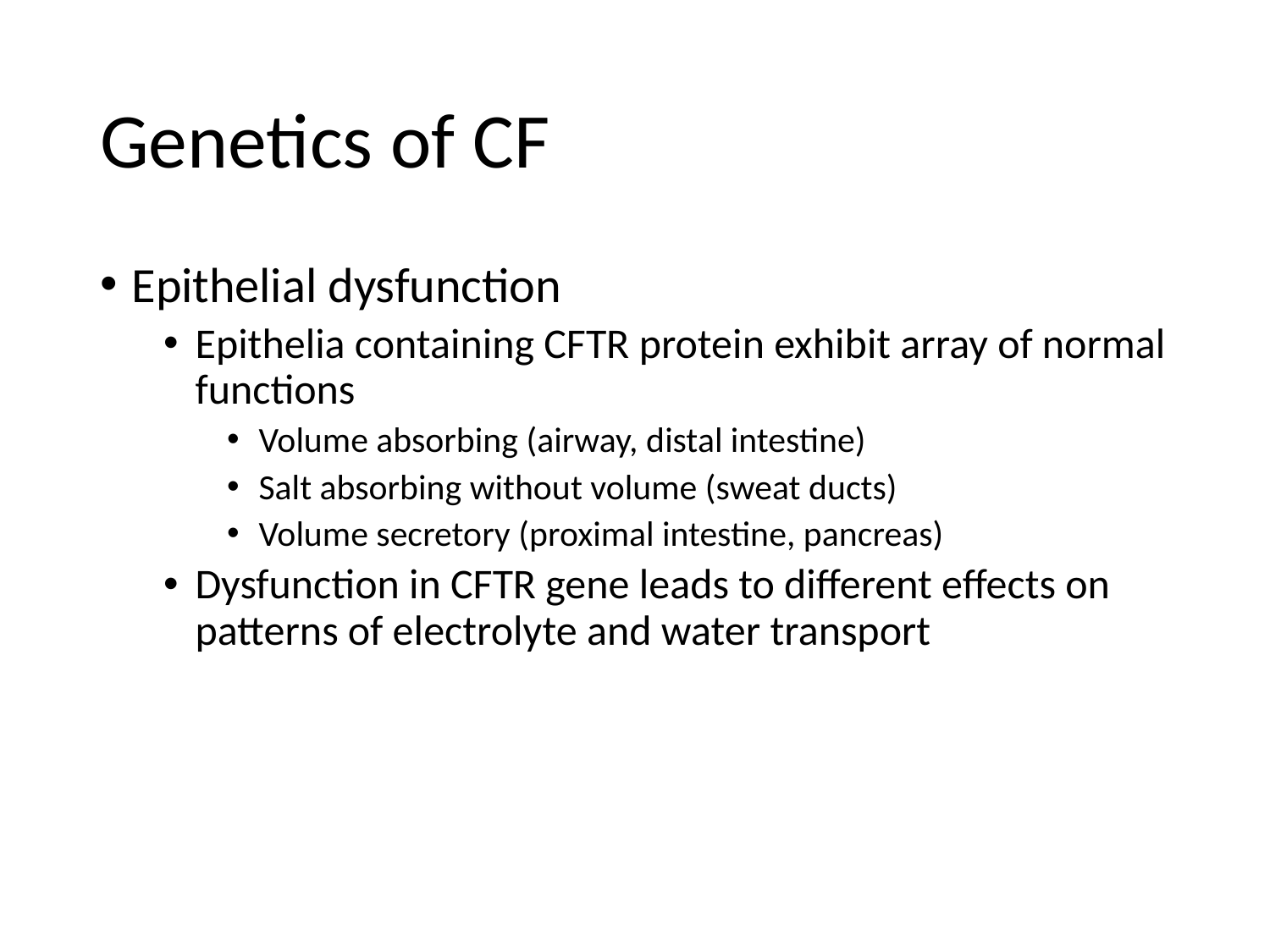

# Genetics of CF
Epithelial dysfunction
Epithelia containing CFTR protein exhibit array of normal functions
Volume absorbing (airway, distal intestine)
Salt absorbing without volume (sweat ducts)
Volume secretory (proximal intestine, pancreas)
Dysfunction in CFTR gene leads to different effects on patterns of electrolyte and water transport